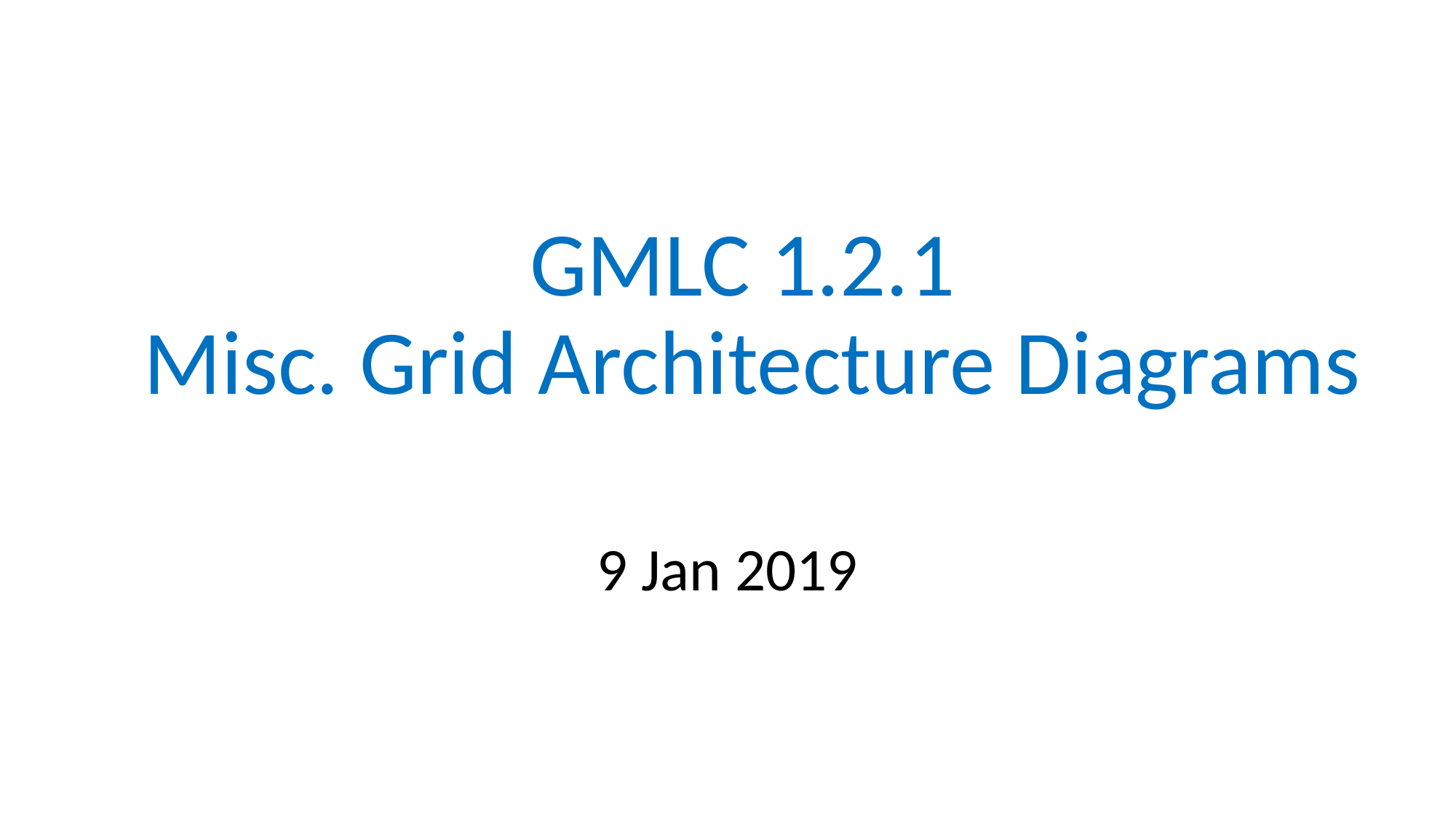

# GMLC 1.2.1 Misc. Grid Architecture Diagrams
9 Jan 2019